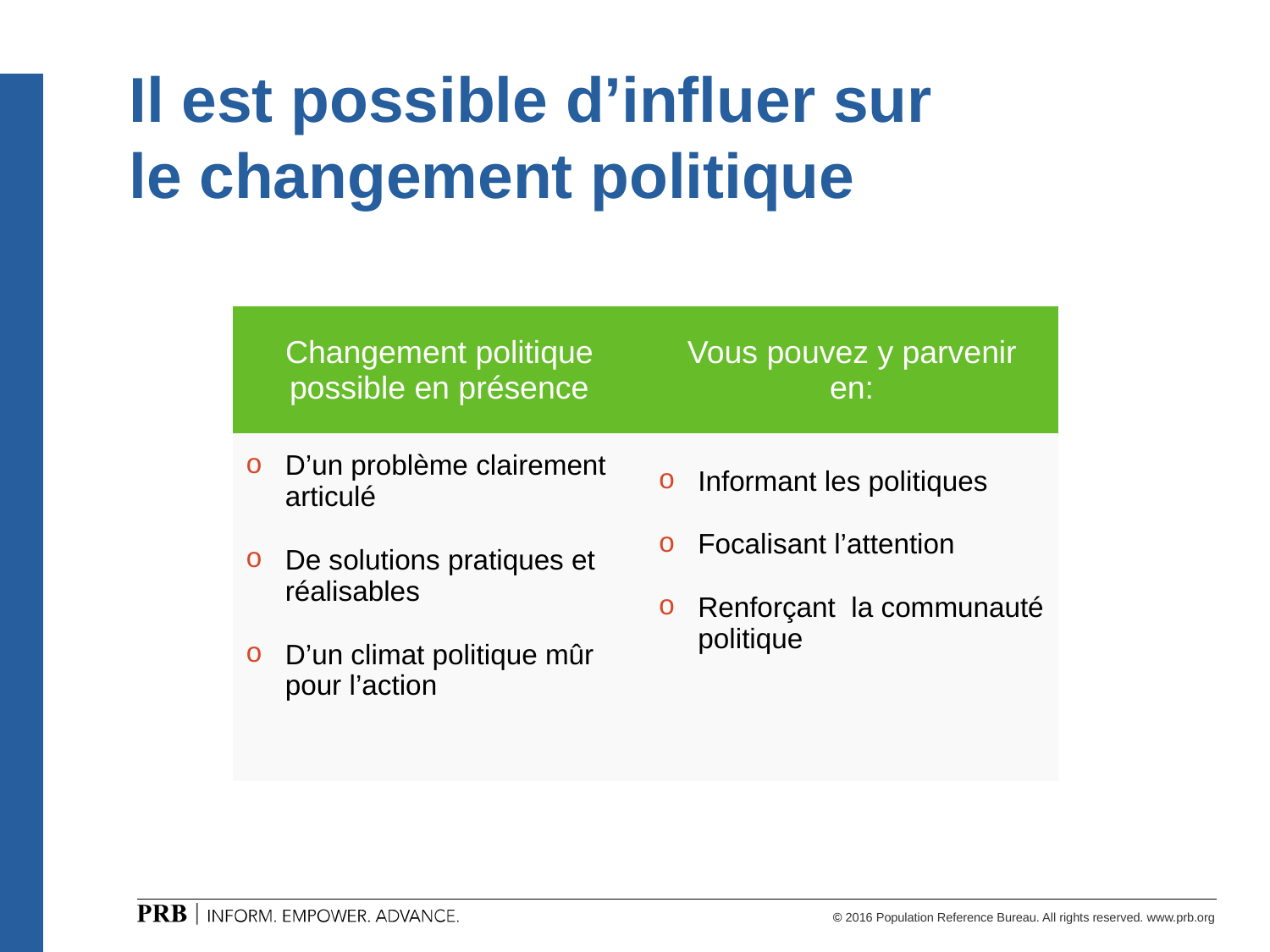

# Il est possible d’influer sur le changement politique
| Changement politique possible en présence | Vous pouvez y parvenir en: |
| --- | --- |
| D’un problème clairement articulé De solutions pratiques et réalisables D’un climat politique mûr pour l’action | Informant les politiques Focalisant l’attention Renforçant la communauté politique |